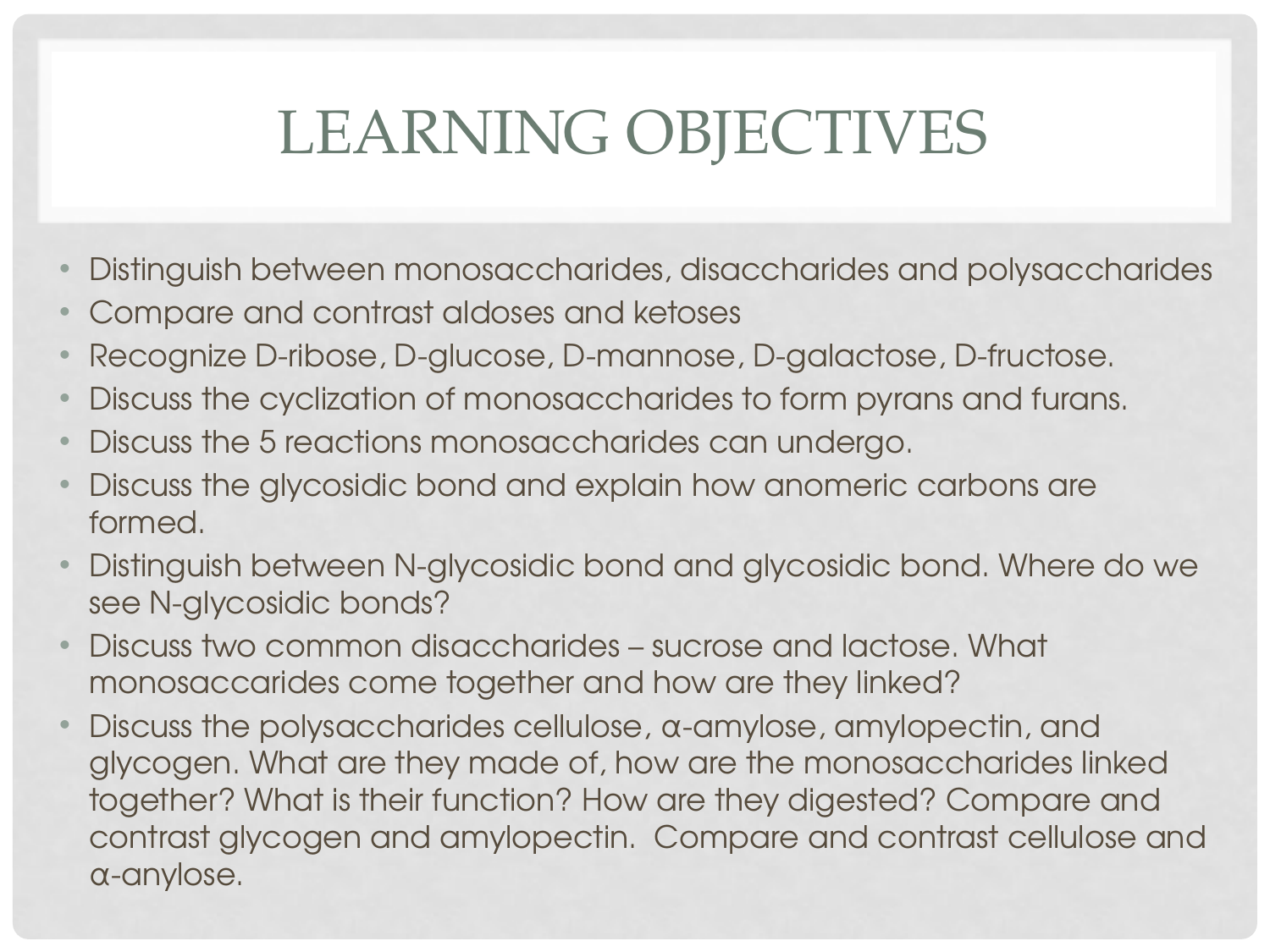

# Learning Objectives
Distinguish between monosaccharides, disaccharides and polysaccharides
Compare and contrast aldoses and ketoses
Recognize D-ribose, D-glucose, D-mannose, D-galactose, D-fructose.
Discuss the cyclization of monosaccharides to form pyrans and furans.
Discuss the 5 reactions monosaccharides can undergo.
Discuss the glycosidic bond and explain how anomeric carbons are formed.
Distinguish between N-glycosidic bond and glycosidic bond. Where do we see N-glycosidic bonds?
Discuss two common disaccharides – sucrose and lactose. What monosaccarides come together and how are they linked?
Discuss the polysaccharides cellulose, α-amylose, amylopectin, and glycogen. What are they made of, how are the monosaccharides linked together? What is their function? How are they digested? Compare and contrast glycogen and amylopectin.  Compare and contrast cellulose and α-anylose.